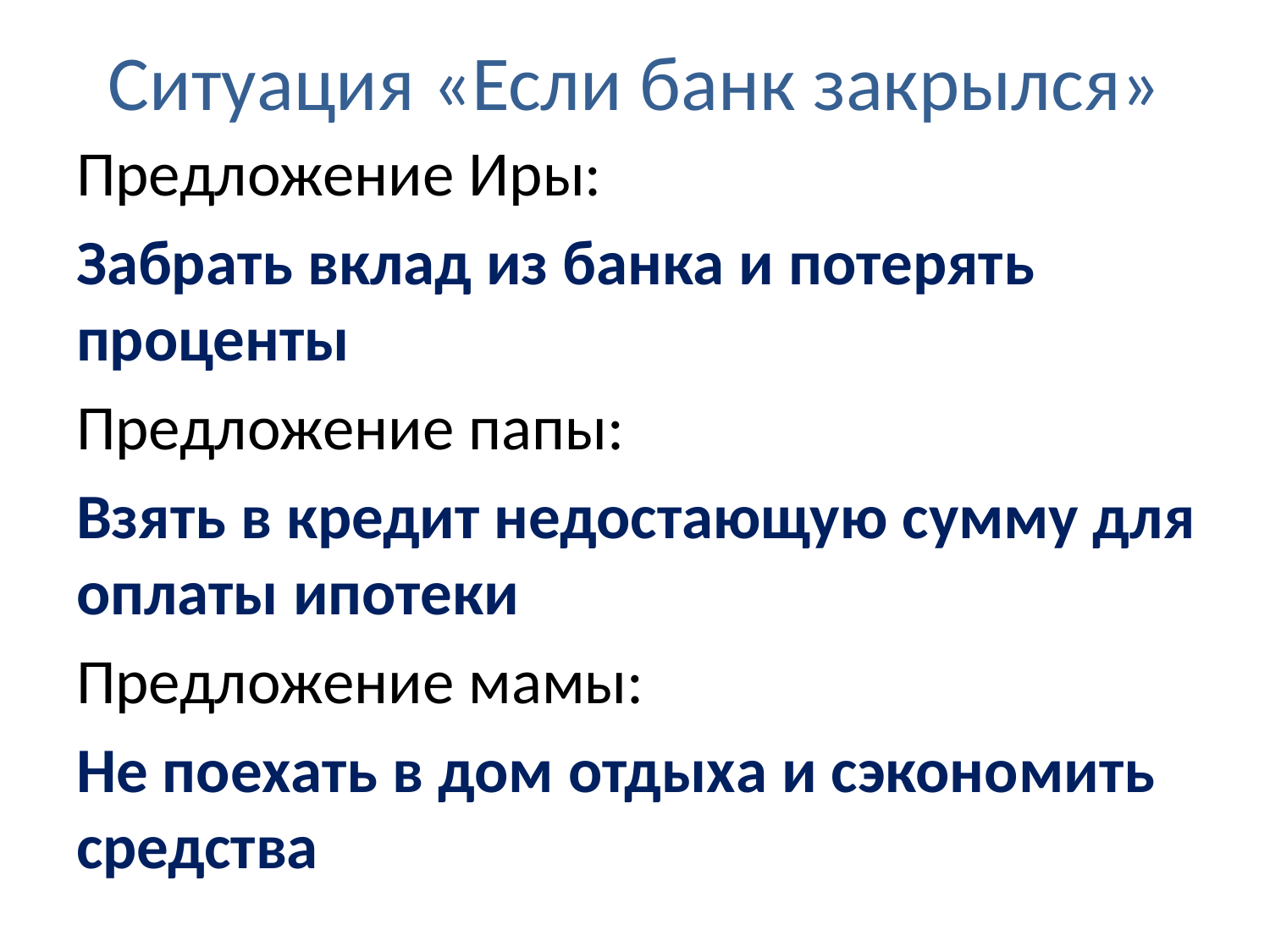

# Ситуация «Если банк закрылся»
Предложение Иры:
Забрать вклад из банка и потерять проценты
Предложение папы:
Взять в кредит недостающую сумму для оплаты ипотеки
Предложение мамы:
Не поехать в дом отдыха и сэкономить средства